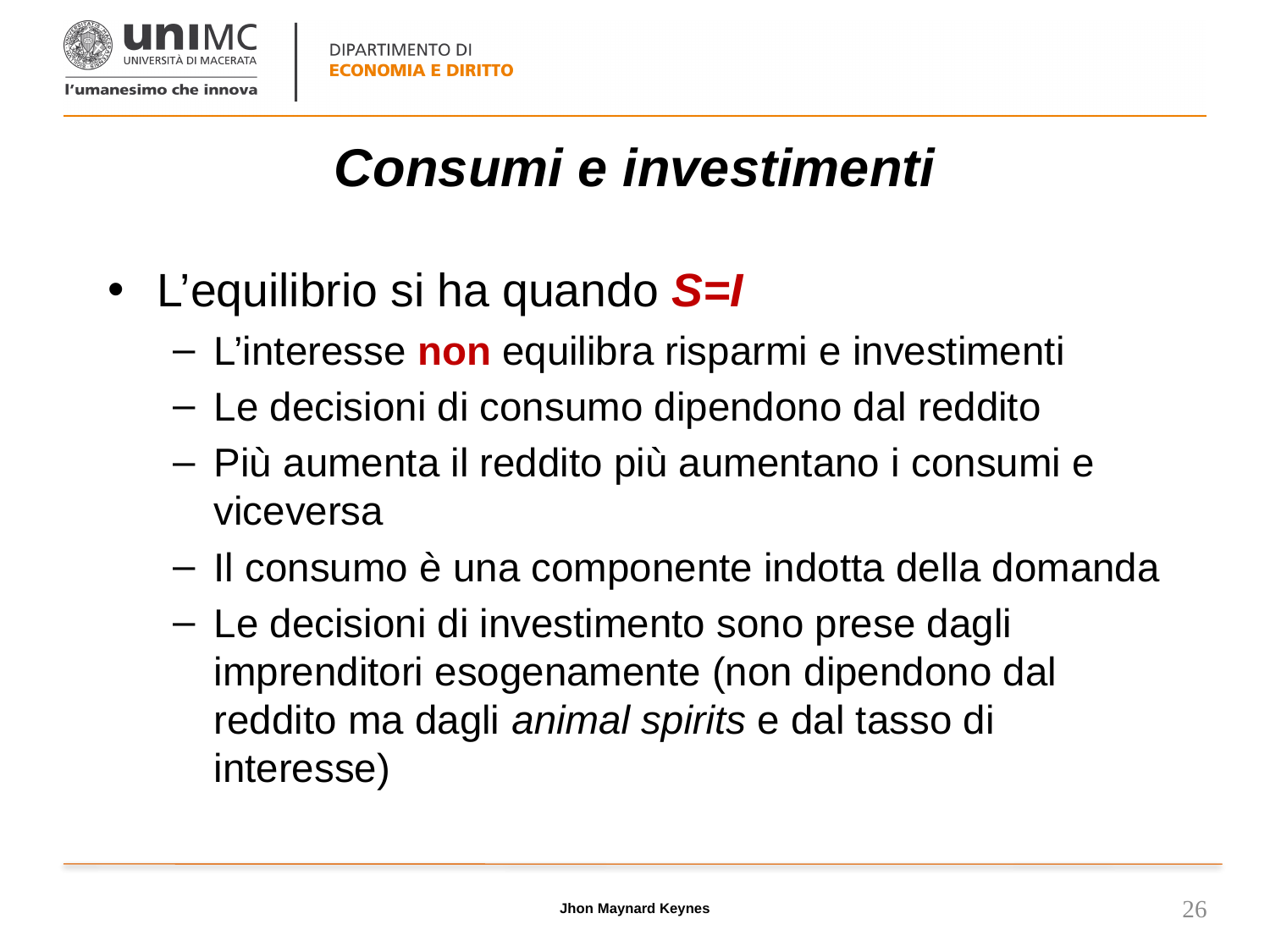

# Consumi e investimenti
L’equilibrio si ha quando S=I
L’interesse non equilibra risparmi e investimenti
Le decisioni di consumo dipendono dal reddito
Più aumenta il reddito più aumentano i consumi e viceversa
Il consumo è una componente indotta della domanda
Le decisioni di investimento sono prese dagli imprenditori esogenamente (non dipendono dal reddito ma dagli animal spirits e dal tasso di interesse)
Jhon Maynard Keynes
26